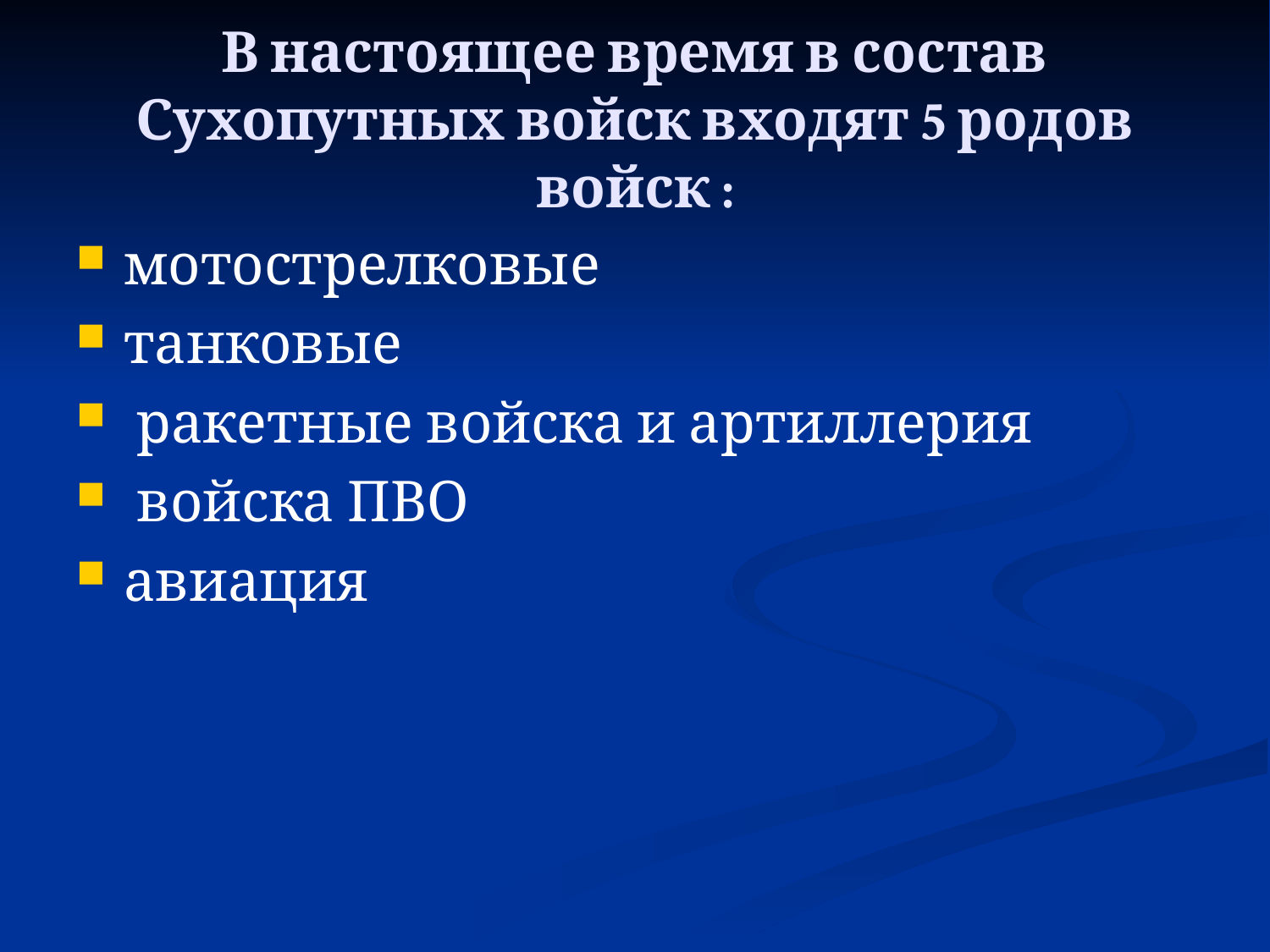

# В настоящее время в состав Сухопутных войск входят 5 родов войск :
мотострелковые
танковые
 ракетные войска и артиллерия
 войска ПВО
авиация